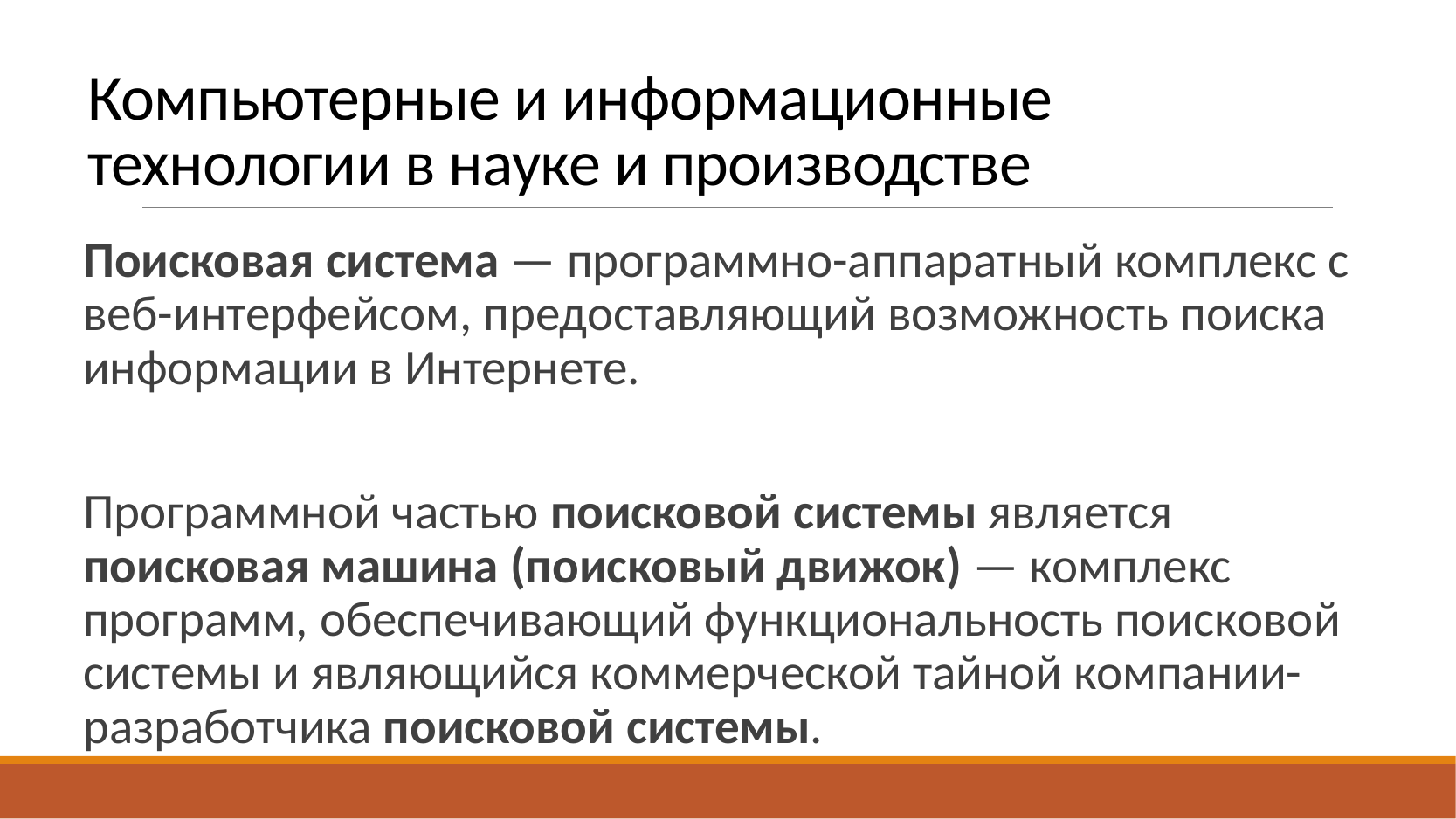

# Компьютерные и информационные технологии в науке и производстве
Поисковая система — программно-аппаратный комплекс с веб-интерфейсом, предоставляющий возможность поиска информации в Интернете.

Программной частью поисковой системы является поисковая машина (поисковый движок) — комплекс программ, обеспечивающий функциональность поисковой системы и являющийся коммерческой тайной компании-разработчика поисковой системы.